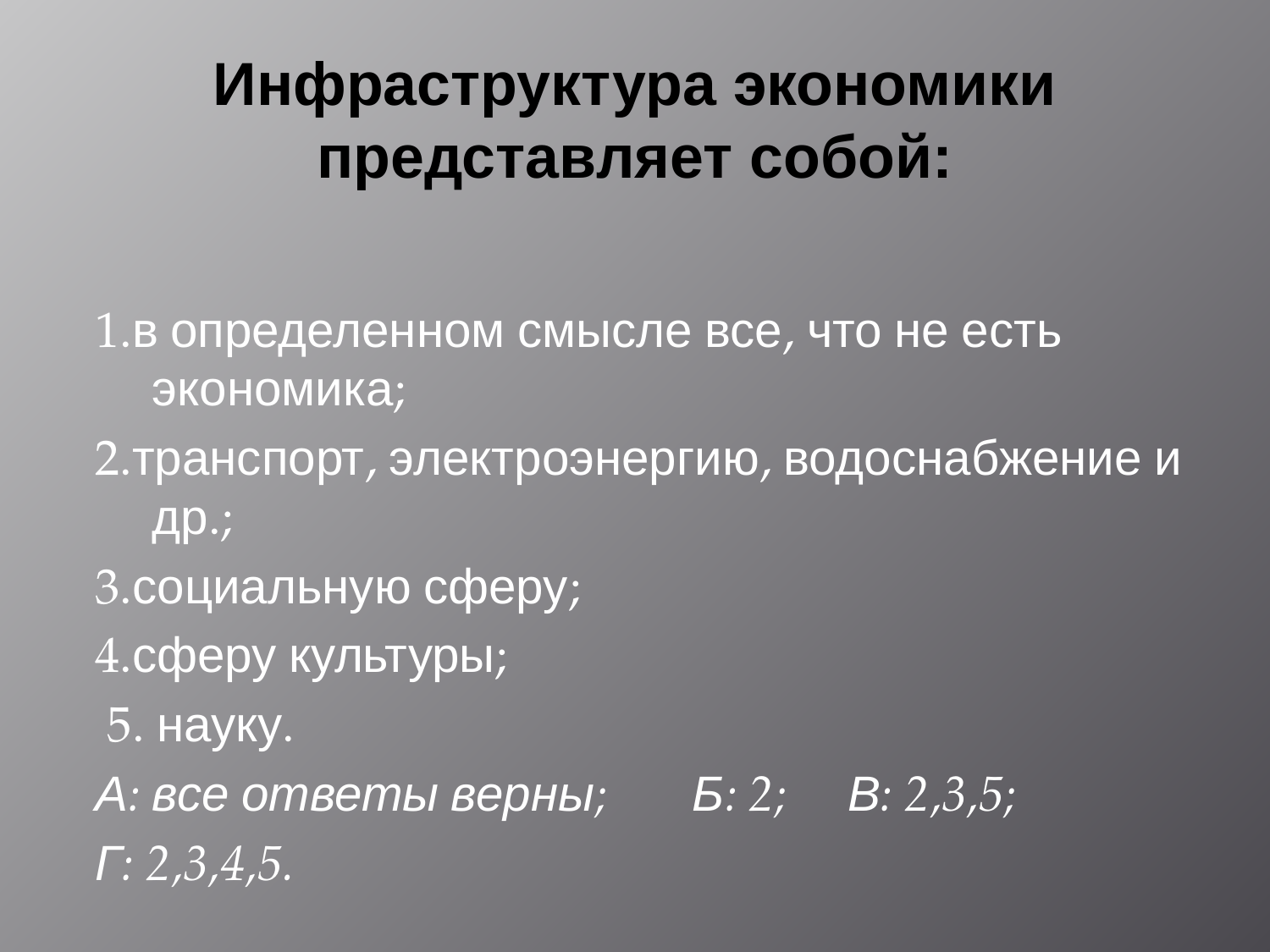

# Инфраструктура экономики представляет собой:

1.в определенном смысле все, что не есть экономика;
2.транспорт, электроэнергию, водоснабжение и др.;
3.социальную сферу;
4.сферу культуры;
 5. науку.
А: все ответы верны;       Б: 2;     В: 2,3,5;
Г: 2,3,4,5.